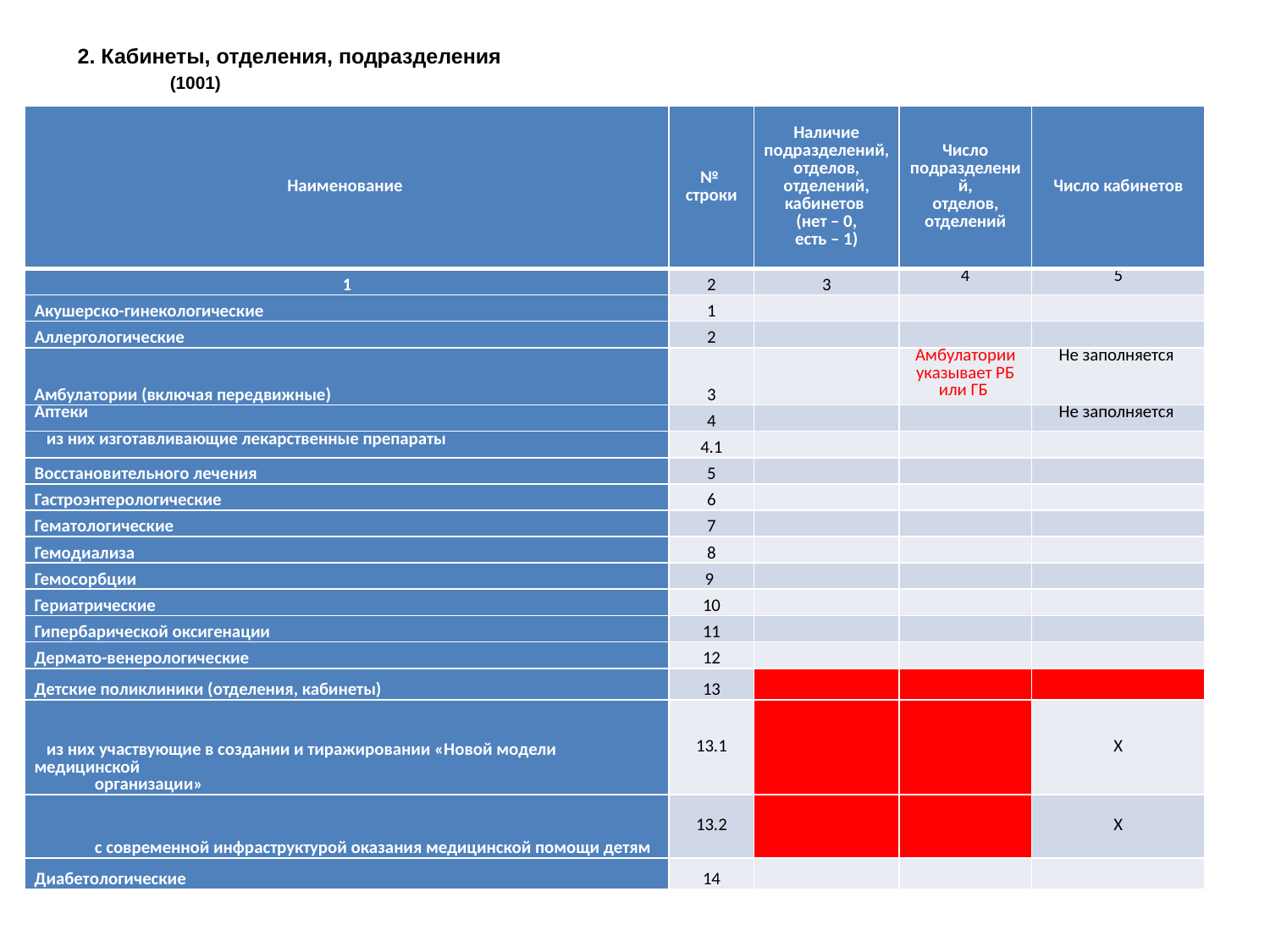

2. Кабинеты, отделения, подразделения
                   (1001)
| Наименование | № строки | Наличие подразделений, отделов, отделений, кабинетов (нет – 0, есть – 1) | Число подразделений, отделов, отделений | Число кабинетов |
| --- | --- | --- | --- | --- |
| 1 | 2 | 3 | 4 | 5 |
| Акушерско-гинекологические | 1 |  |  |  |
| Аллергологические | 2 |  |  |  |
| Амбулатории (включая передвижные) | 3 |  | Амбулатории указывает РБ или ГБ | Не заполняется |
| Аптеки | 4 |  |  | Не заполняется |
| из них изготавливающие лекарственные препараты | 4.1 |  |  |  |
| Восстановительного лечения | 5 |  |  |  |
| Гастроэнтерологические | 6 |  |  |  |
| Гематологические | 7 |  |  |  |
| Гемодиализа | 8 |  |  |  |
| Гемосорбции | 9 |  |  |  |
| Гериатрические | 10 |  |  |  |
| Гипербарической оксигенации | 11 |  |  |  |
| Дермато-венерологические | 12 |  |  |  |
| Детские поликлиники (отделения, кабинеты) | 13 |  |  |  |
| из них участвующие в создании и тиражировании «Новой модели медицинской организации» | 13.1 |  |  | Х |
| с современной инфраструктурой оказания медицинской помощи детям | 13.2 |  |  | Х |
| Диабетологические | 14 |  |  |  |